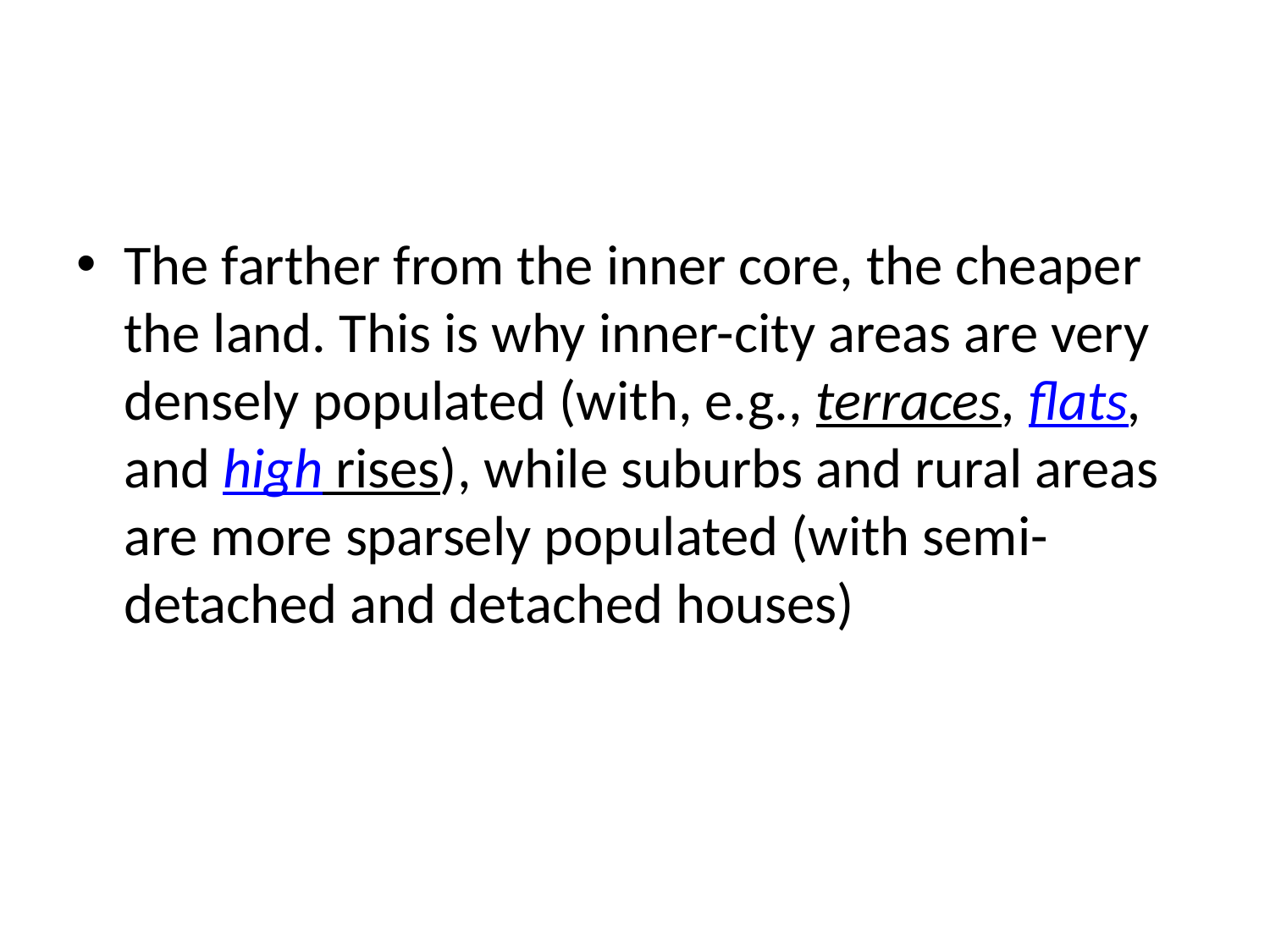

#
The farther from the inner core, the cheaper the land. This is why inner-city areas are very densely populated (with, e.g., terraces, flats, and high rises), while suburbs and rural areas are more sparsely populated (with semi-detached and detached houses)